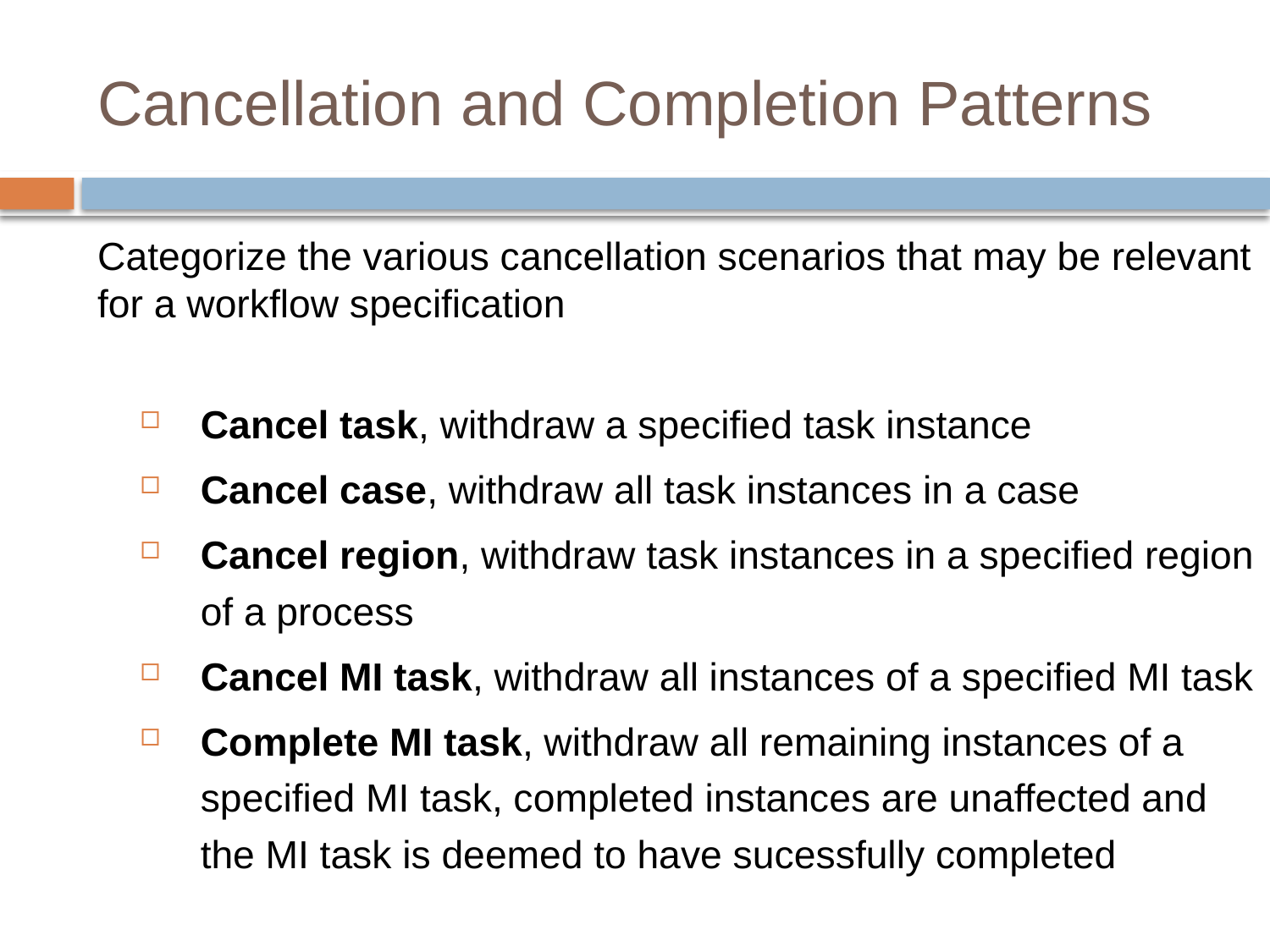

# Cancellation and Completion Patterns
Categorize the various cancellation scenarios that may be relevant for a workflow specification

Cancel task, withdraw a specified task instance
Cancel case, withdraw all task instances in a case
Cancel region, withdraw task instances in a specified region of a process
Cancel MI task, withdraw all instances of a specified MI task
Complete MI task, withdraw all remaining instances of a specified MI task, completed instances are unaffected and the MI task is deemed to have sucessfully completed